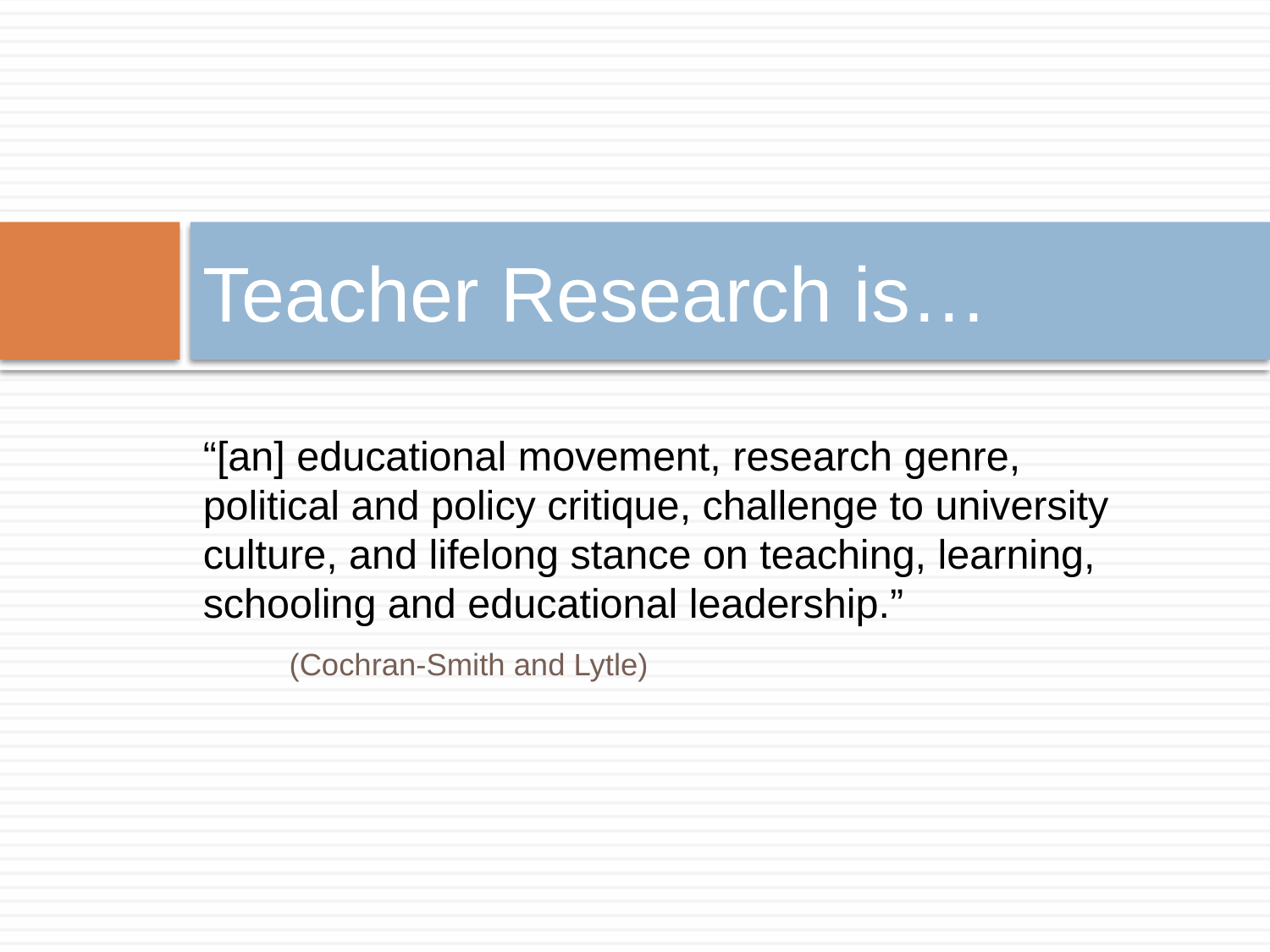

# Teacher Research is…
“[an] educational movement, research genre, political and policy critique, challenge to university culture, and lifelong stance on teaching, learning, schooling and educational leadership.”
											(Cochran-Smith and Lytle)